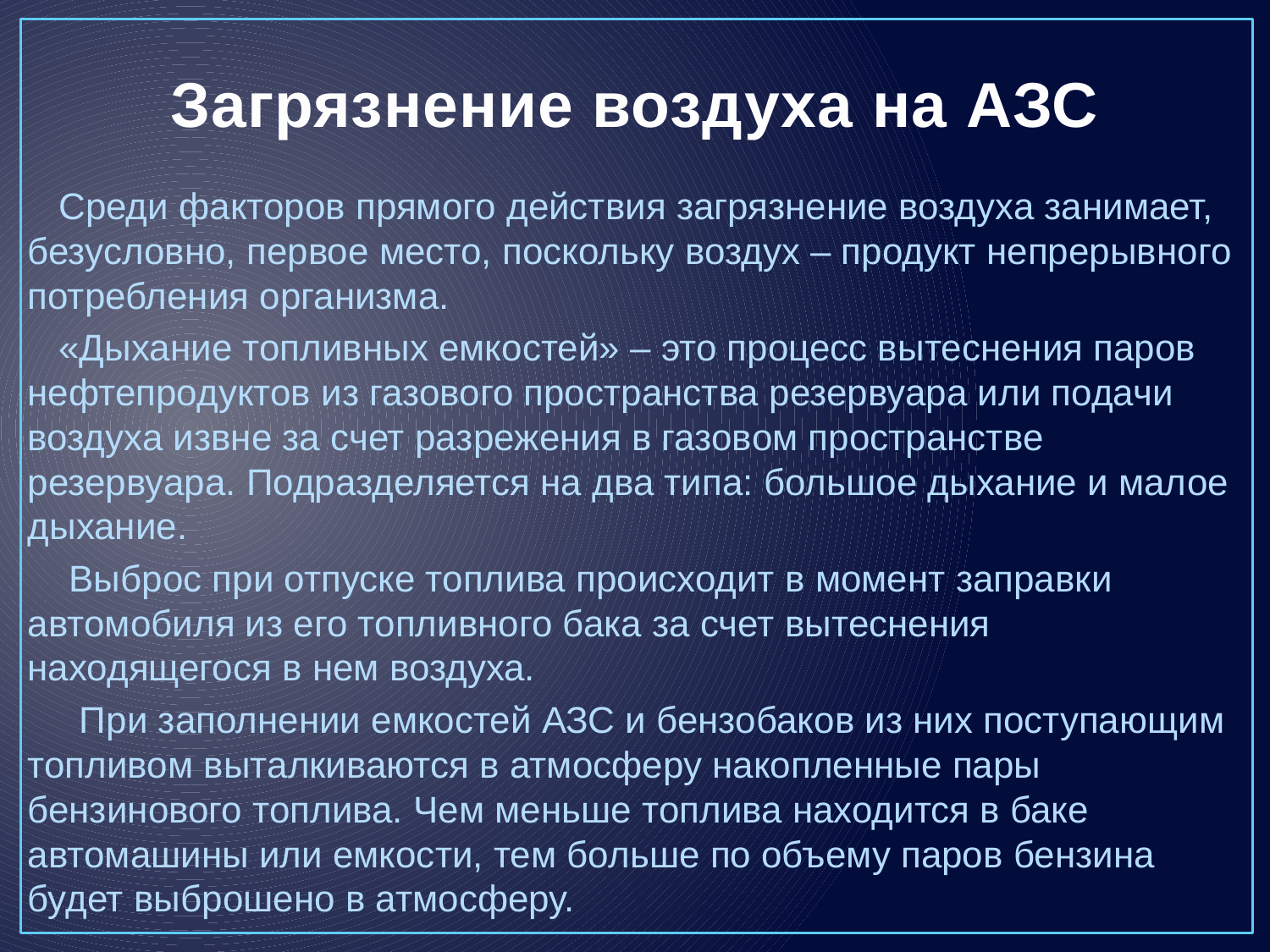

# Загрязнение воздуха на АЗС
   Среди факторов прямого действия загрязнение воздуха занимает, безусловно, первое место, поскольку воздух – продукт непрерывного потребления организма.
   «Дыхание топливных емкостей» – это процесс вытеснения паров нефтепродуктов из газового пространства резервуара или подачи воздуха извне за счет разрежения в газовом пространстве резервуара. Подразделяется на два типа: большое дыхание и малое дыхание.
    Выброс при отпуске топлива происходит в момент заправки автомобиля из его топливного бака за счет вытеснения находящегося в нем воздуха.
     При заполнении емкостей АЗС и бензобаков из них поступающим топливом выталкиваются в атмосферу накопленные пары бензинового топлива. Чем меньше топлива находится в баке автомашины или емкости, тем больше по объему паров бензина будет выброшено в атмосферу.